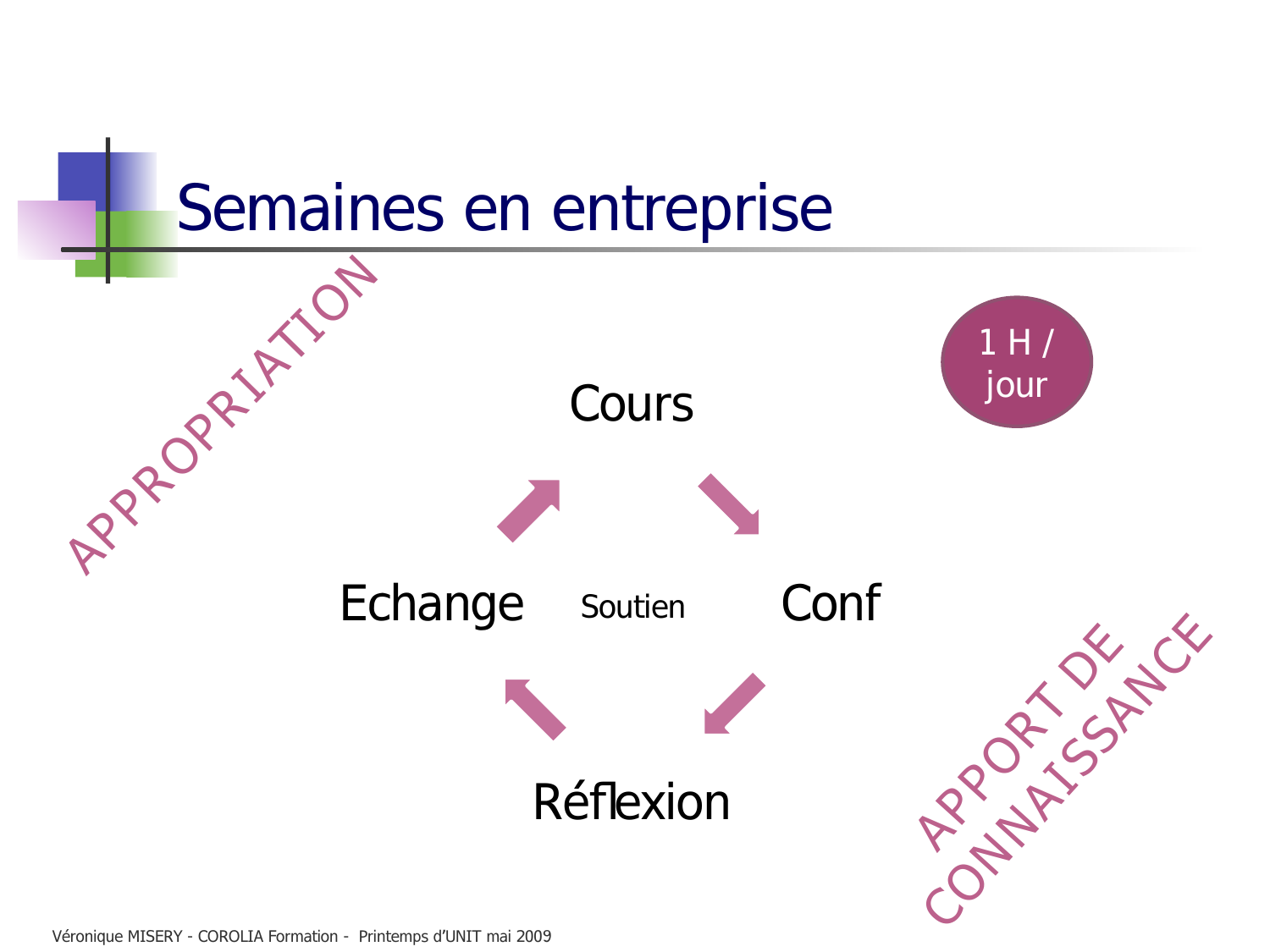

Semaines en entreprise
1 H / jour
Cours
Conf
Réflexion
Echange
AppROPRIATION
Soutien
Apport de
connaissance
Véronique MISERY - COROLIA Formation -  Printemps d’UNIT mai 2009